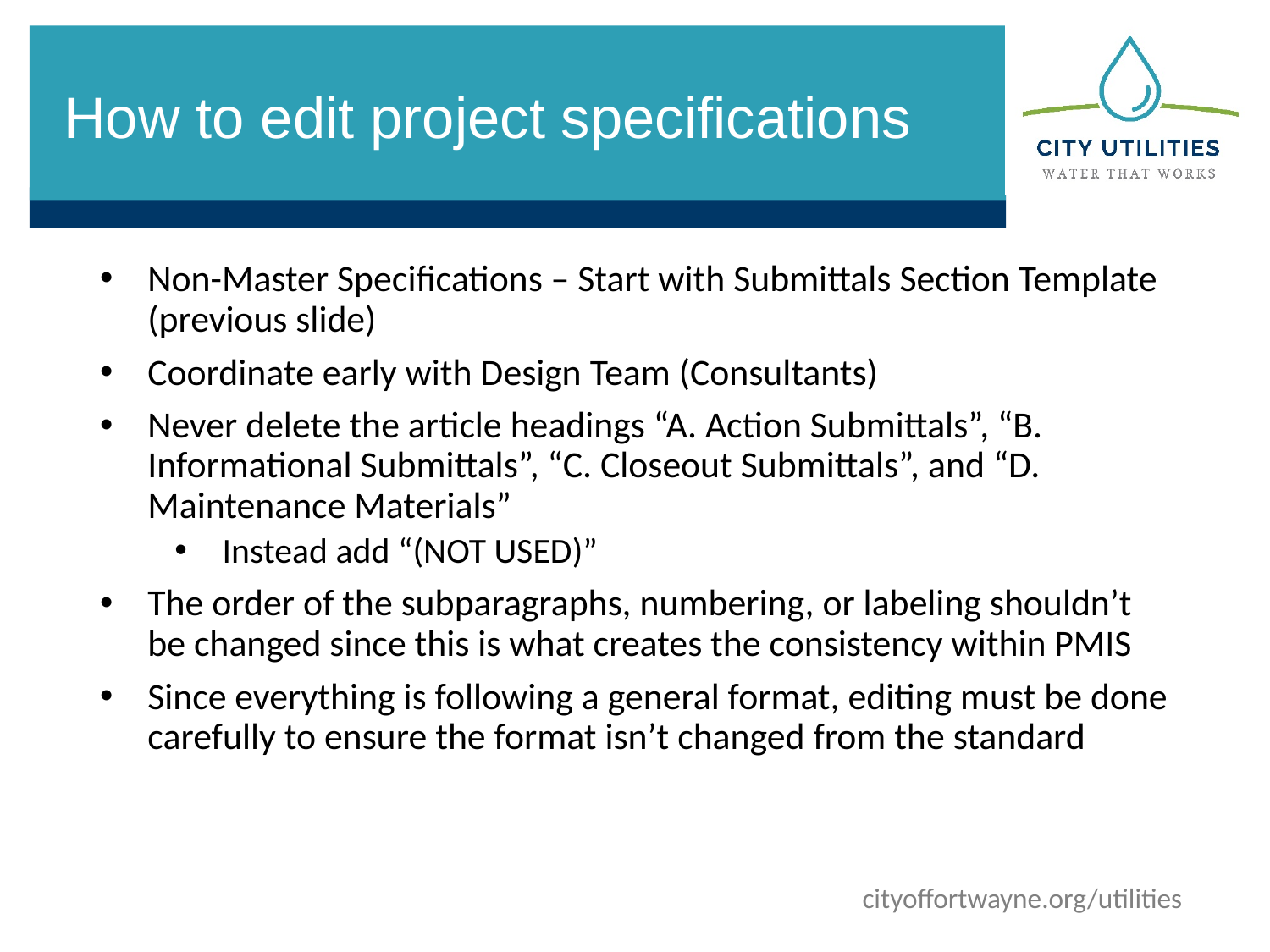

# How to edit project specifications
Non-Master Specifications – Start with Submittals Section Template (previous slide)
Coordinate early with Design Team (Consultants)
Never delete the article headings “A. Action Submittals”, “B. Informational Submittals”, “C. Closeout Submittals”, and “D. Maintenance Materials”
Instead add “(NOT USED)”
The order of the subparagraphs, numbering, or labeling shouldn’t be changed since this is what creates the consistency within PMIS
Since everything is following a general format, editing must be done carefully to ensure the format isn’t changed from the standard